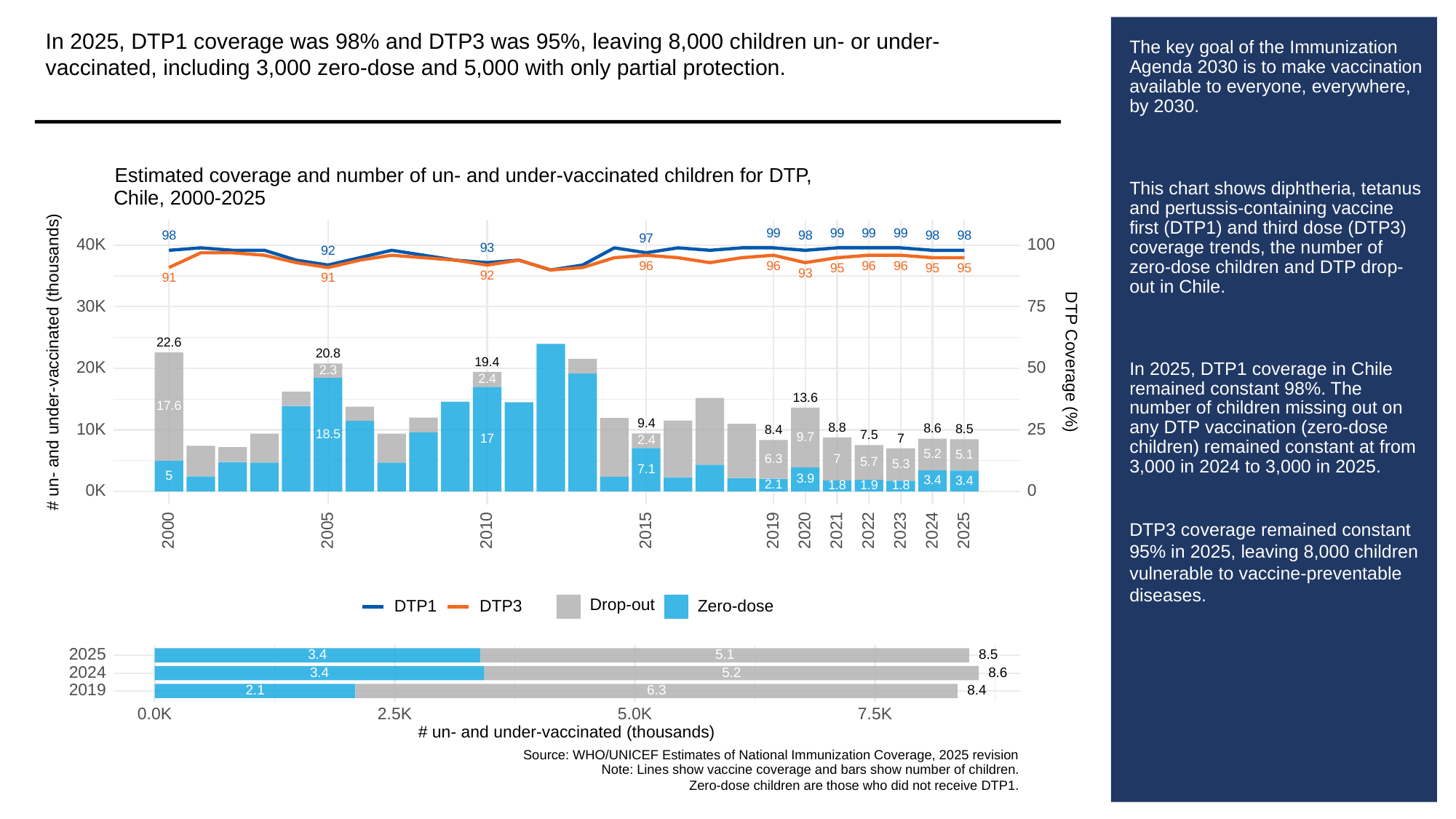

In 2025, DTP1 coverage was 98% and DTP3 was 95%, leaving 8,000 children un- or under-vaccinated, including 3,000 zero-dose and 5,000 with only partial protection.
# The key goal of the Immunization Agenda 2030 is to make vaccination available to everyone, everywhere, by 2030.

This chart shows diphtheria, tetanus and pertussis-containing vaccine first (DTP1) and third dose (DTP3) coverage trends, the number of zero-dose children and DTP drop-out in Chile.

In 2025, DTP1 coverage in Chile remained constant 98%. The number of children missing out on any DTP vaccination (zero-dose children) remained constant at from 3,000 in 2024 to 3,000 in 2025.

DTP3 coverage remained constant 95% in 2025, leaving 8,000 children vulnerable to vaccine-preventable diseases.

Estimated coverage and number of un- and under-vaccinated children for DTP,
Chile, 2000-2025

99
99
99
99
98
98
98
98
97
40K
100
93

92

96
96
96
96
95
95
95
93
92
91
91

30K
75

22.6

20.8

# un- and under-vaccinated (thousands)
DTP Coverage (%)
19.4

20K
50

2.3

2.4

13.6

17.6

9.4

8.8
10K
25

8.6
8.5
8.4
18.5

7.5

9.7

7
17
2.4

5.2
5.1
6.3
7
5.7
5.3

7.1

5
3.9
3.4
3.4

2.1

1.9
1.8
1.8
0K
0

2023
2000
2005
2010
2015
2019
2020
2021
2022
2024
2025

Drop-out
DTP3
Zero-dose
DTP1

2025
3.4
5.1
8.5

2024
3.4
5.2
8.6

2019
6.3
8.4
2.1

0.0K
2.5K
5.0K
7.5K
# un- and under-vaccinated (thousands)
Source: WHO/UNICEF Estimates of National Immunization Coverage, 2025 revision
Note: Lines show vaccine coverage and bars show number of children.
Zero-dose children are those who did not receive DTP1.